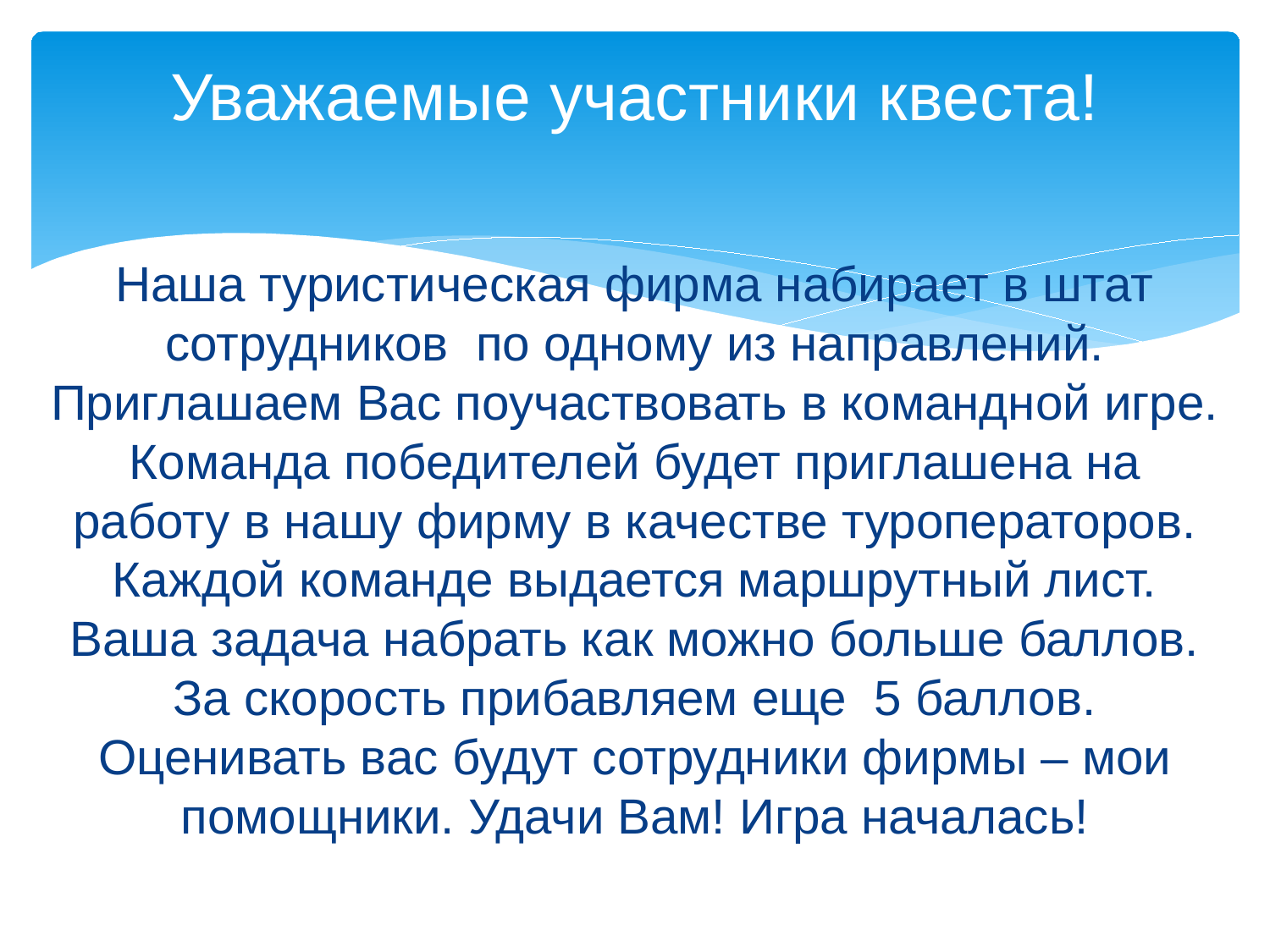

# Уважаемые участники квеста!
Наша туристическая фирма набирает в штат сотрудников  по одному из направлений. Приглашаем Вас поучаствовать в командной игре. Команда победителей будет приглашена на работу в нашу фирму в качестве туроператоров. Каждой команде выдается маршрутный лист. Ваша задача набрать как можно больше баллов. За скорость прибавляем еще  5 баллов. Оценивать вас будут сотрудники фирмы – мои помощники. Удачи Вам! Игра началась!